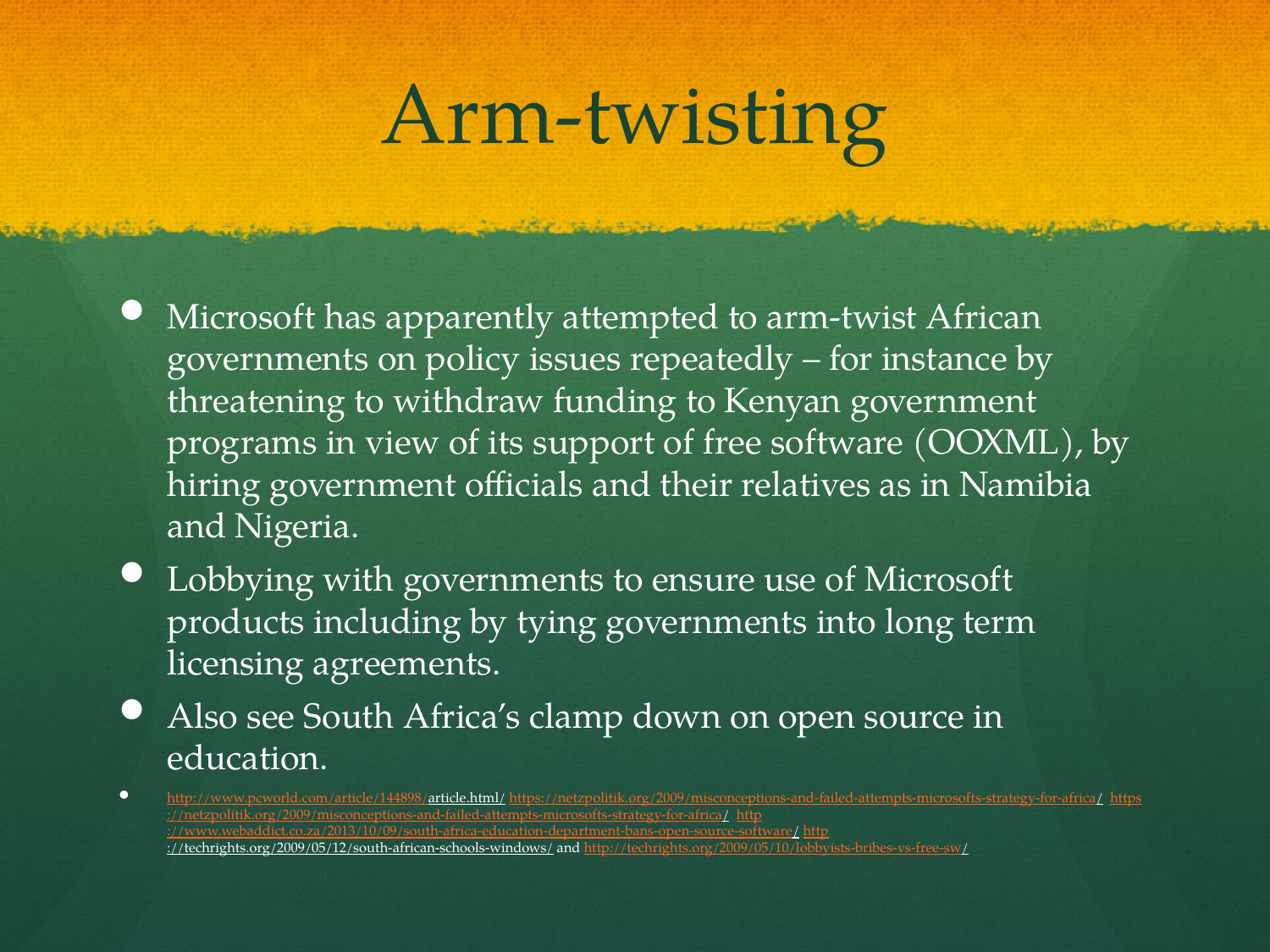

# Arm-twisting
Microsoft has apparently attempted to arm-twist African governments on policy issues repeatedly – for instance by threatening to withdraw funding to Kenyan government programs in view of its support of free software (OOXML), by hiring government officials and their relatives as in Namibia and Nigeria.
Lobbying with governments to ensure use of Microsoft products including by tying governments into long term licensing agreements.
Also see South Africa’s clamp down on open source in education.
http://www.pcworld.com/article/144898/article.html/ https://netzpolitik.org/2009/misconceptions-and-failed-attempts-microsofts-strategy-for-africa/  https://netzpolitik.org/2009/misconceptions-and-failed-attempts-microsofts-strategy-for-africa/  http://www.webaddict.co.za/2013/10/09/south-africa-education-department-bans-open-source-software/ http://techrights.org/2009/05/12/south-african-schools-windows/ and http://techrights.org/2009/05/10/lobbyists-bribes-vs-free-sw/